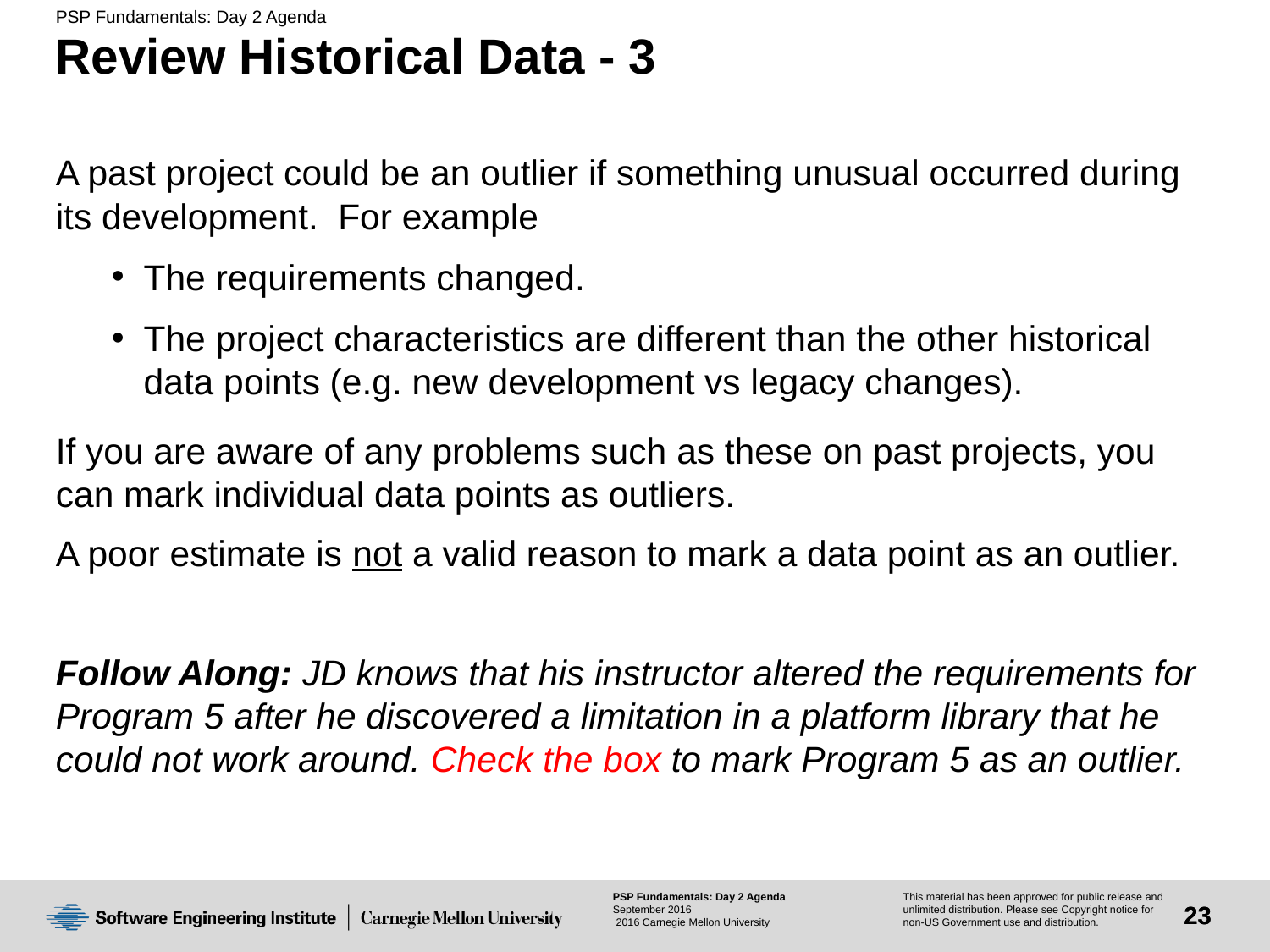

# Review Historical Data - 3
A past project could be an outlier if something unusual occurred during its development.  For example
The requirements changed.
The project characteristics are different than the other historical data points (e.g. new development vs legacy changes).
If you are aware of any problems such as these on past projects, you can mark individual data points as outliers.
A poor estimate is not a valid reason to mark a data point as an outlier.

Follow Along: JD knows that his instructor altered the requirements for Program 5 after he discovered a limitation in a platform library that he could not work around. Check the box to mark Program 5 as an outlier.